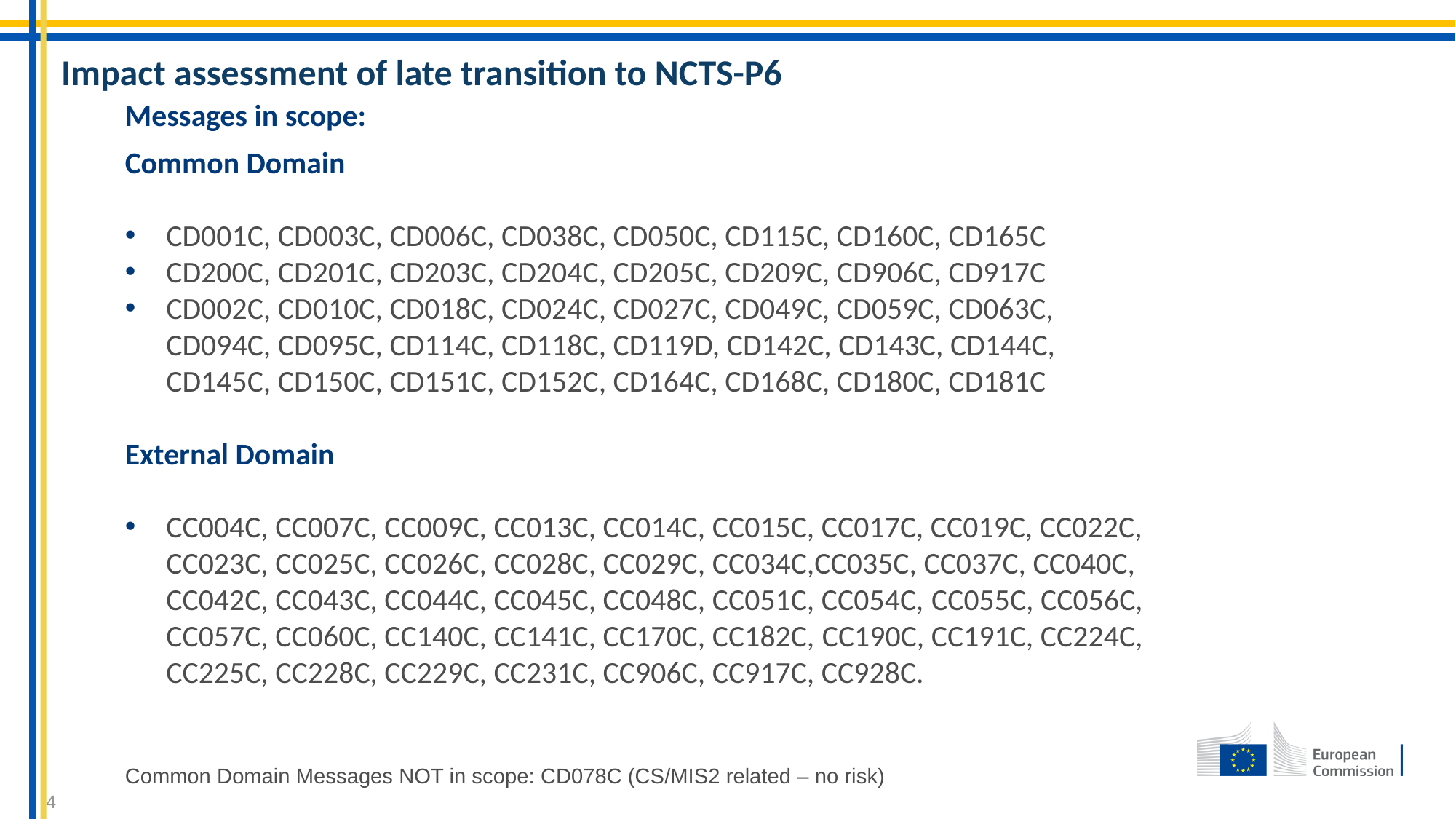

Impact assessment of late transition to NCTS-P6
Messages in scope:

Common Domain

CD001C, CD003C, CD006C, CD038C, CD050C, CD115C, CD160C, CD165C
CD200C, CD201C, CD203C, CD204C, CD205C, CD209C, CD906C, CD917C
CD002C, CD010C, CD018C, CD024C, CD027C, CD049C, CD059C, CD063C, CD094C, CD095C, CD114C, CD118C, CD119D, CD142C, CD143C, CD144C, CD145C, CD150C, CD151C, CD152C, CD164C, CD168C, CD180C, CD181C

External Domain

CC004C, CC007C, CC009C, CC013C, CC014C, CC015C, CC017C, CC019C, CC022C, CC023C, CC025C, CC026C, CC028C, CC029C, CC034C,CC035C, CC037C, CC040C, CC042C, CC043C, CC044C, CC045C, CC048C, CC051C, CC054C, CC055C, CC056C, CC057C, CC060C, CC140C, CC141C, CC170C, CC182C, CC190C, CC191C, CC224C, CC225C, CC228C, CC229C, CC231C, CC906C, CC917C, CC928C.

Common Domain Messages NOT in scope: CD078C (CS/MIS2 related – no risk)

4